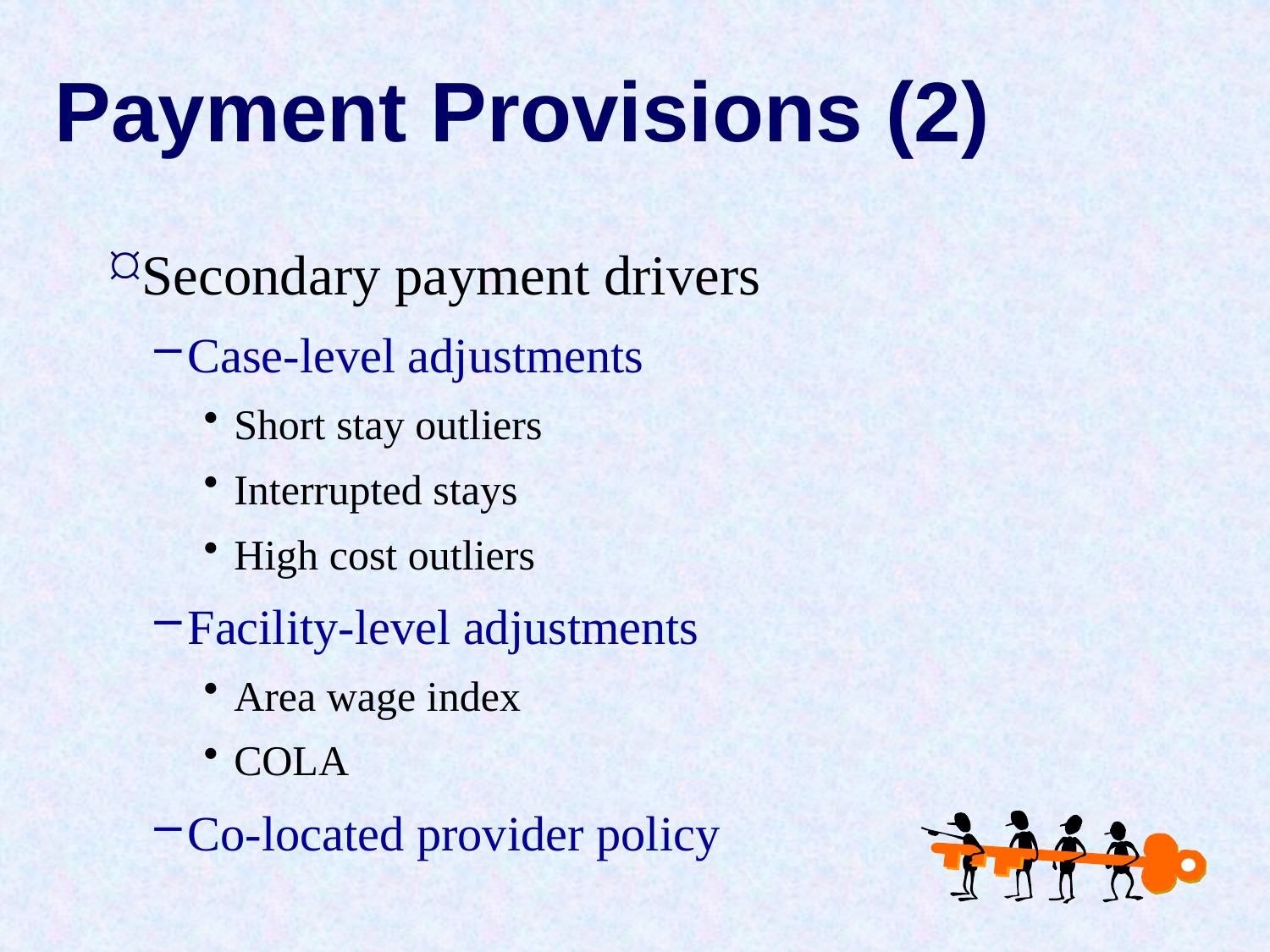

# Payment Provisions (2)
Secondary payment drivers
Case-level adjustments
Short stay outliers
Interrupted stays
High cost outliers
Facility-level adjustments
Area wage index
COLA
Co-located provider policy